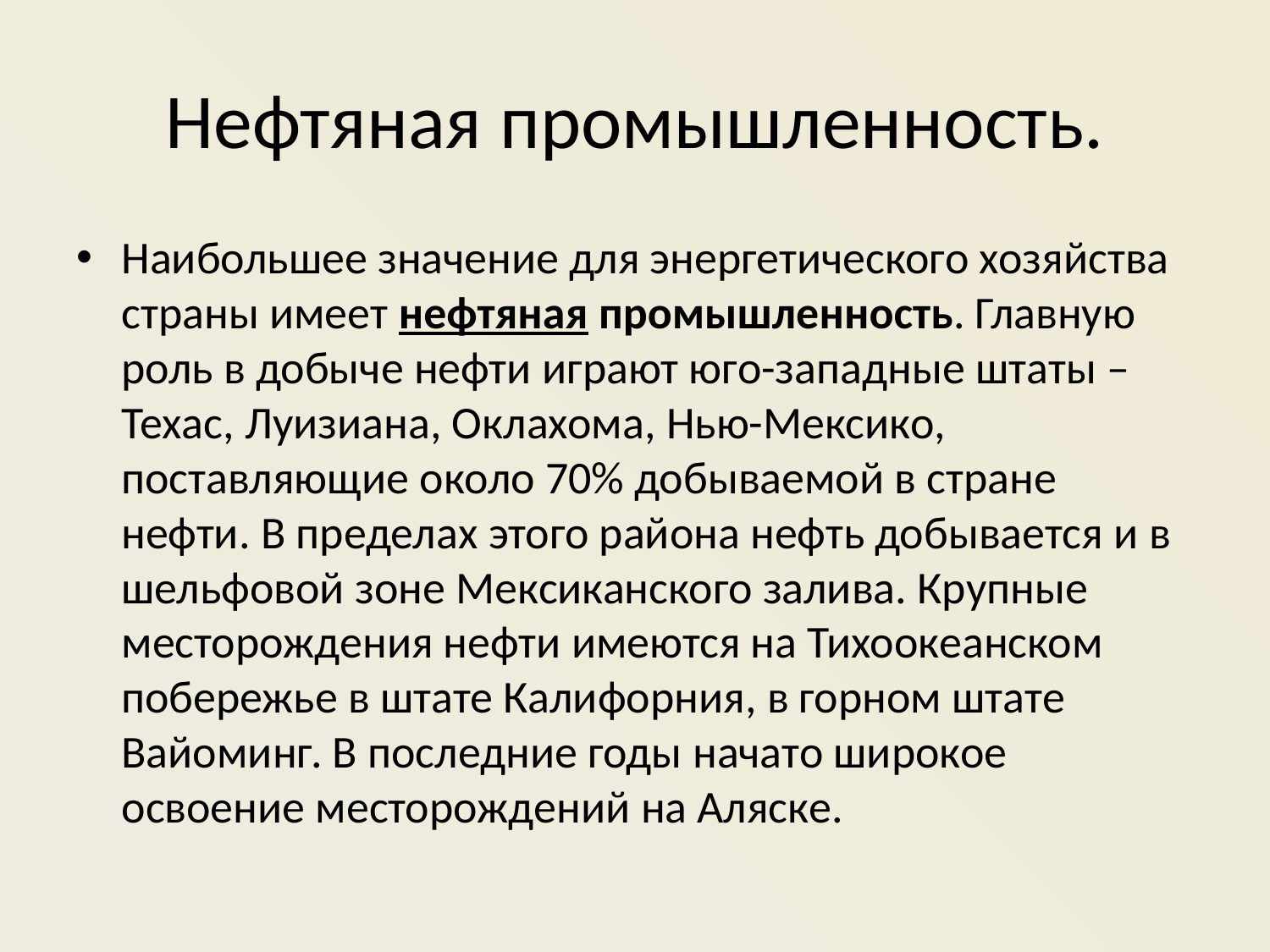

# Нефтяная промышленность.
Наибольшее значение для энергетического хозяйства страны имеет нефтяная промышленность. Главную роль в добыче нефти играют юго-западные штаты – Техас, Луизиана, Оклахома, Нью-Мексико, поставляющие около 70% добываемой в стране нефти. В пределах этого района нефть добывается и в шельфовой зоне Мексиканского залива. Крупные месторождения нефти имеются на Тихоокеанском побережье в штате Калифорния, в горном штате Вайоминг. В последние годы начато широкое освоение месторождений на Аляске.